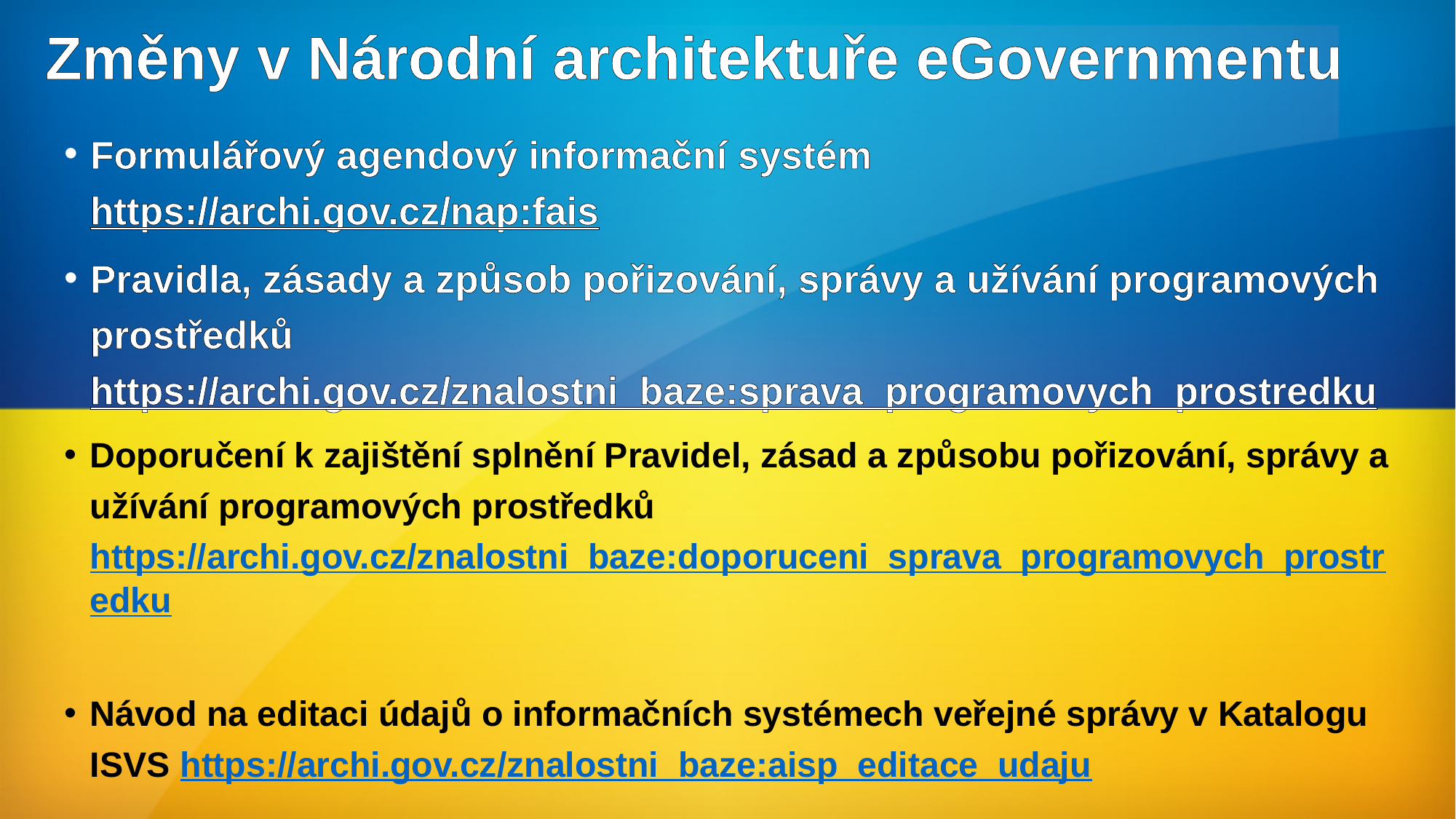

# Změny v Národní architektuře eGovernmentu
Formulářový agendový informační systém https://archi.gov.cz/nap:fais
Pravidla, zásady a způsob pořizování, správy a užívání programových prostředků https://archi.gov.cz/znalostni_baze:sprava_programovych_prostredku
Doporučení k zajištění splnění Pravidel, zásad a způsobu pořizování, správy a užívání programových prostředků https://archi.gov.cz/znalostni_baze:doporuceni_sprava_programovych_prostredku
Návod na editaci údajů o informačních systémech veřejné správy v Katalogu ISVS https://archi.gov.cz/znalostni_baze:aisp_editace_udaju